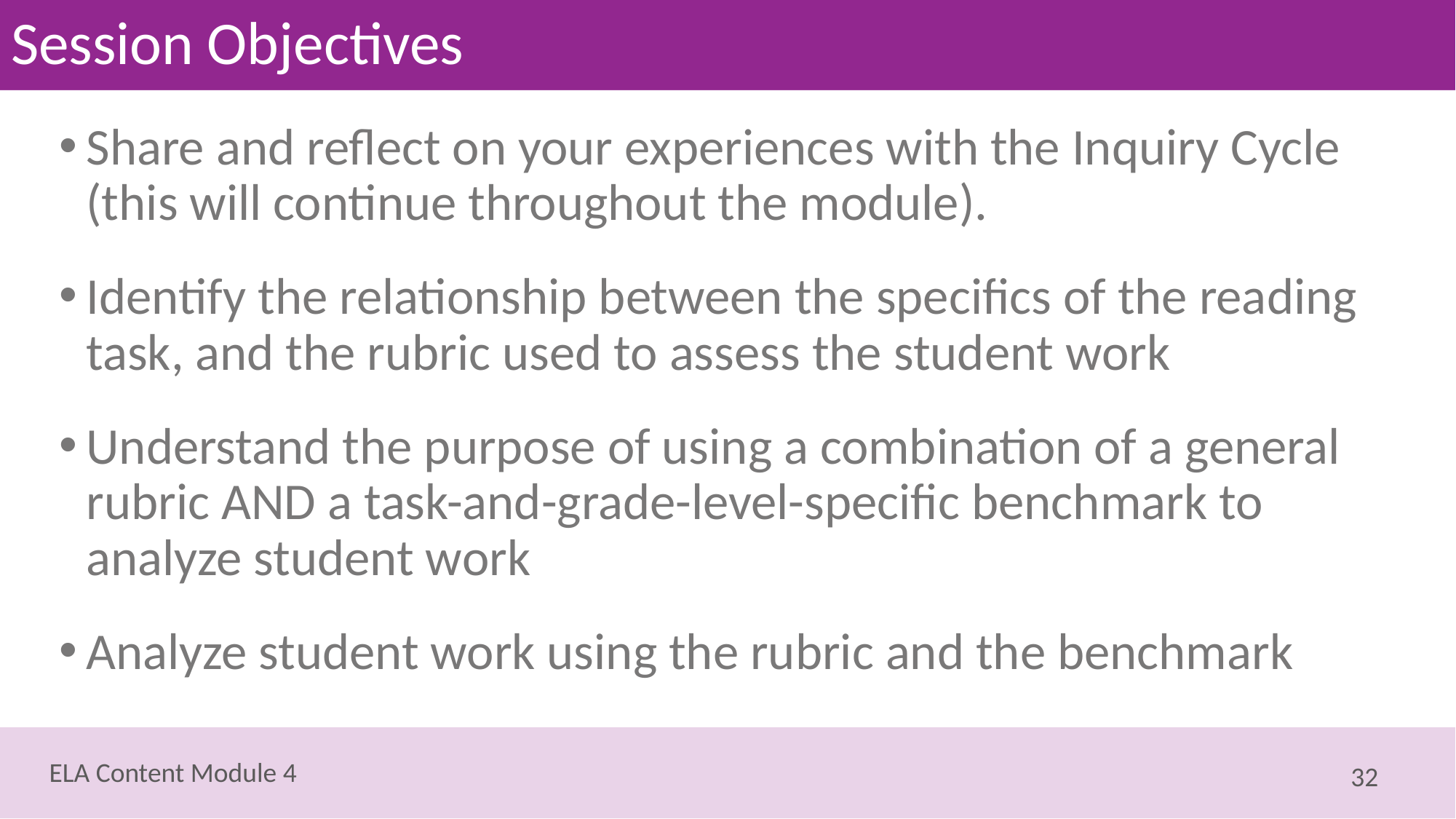

# Session Objectives
Share and reflect on your experiences with the Inquiry Cycle (this will continue throughout the module).

Identify the relationship between the specifics of the reading task, and the rubric used to assess the student work

Understand the purpose of using a combination of a general rubric AND a task-and-grade-level-specific benchmark to analyze student work

Analyze student work using the rubric and the benchmark
32